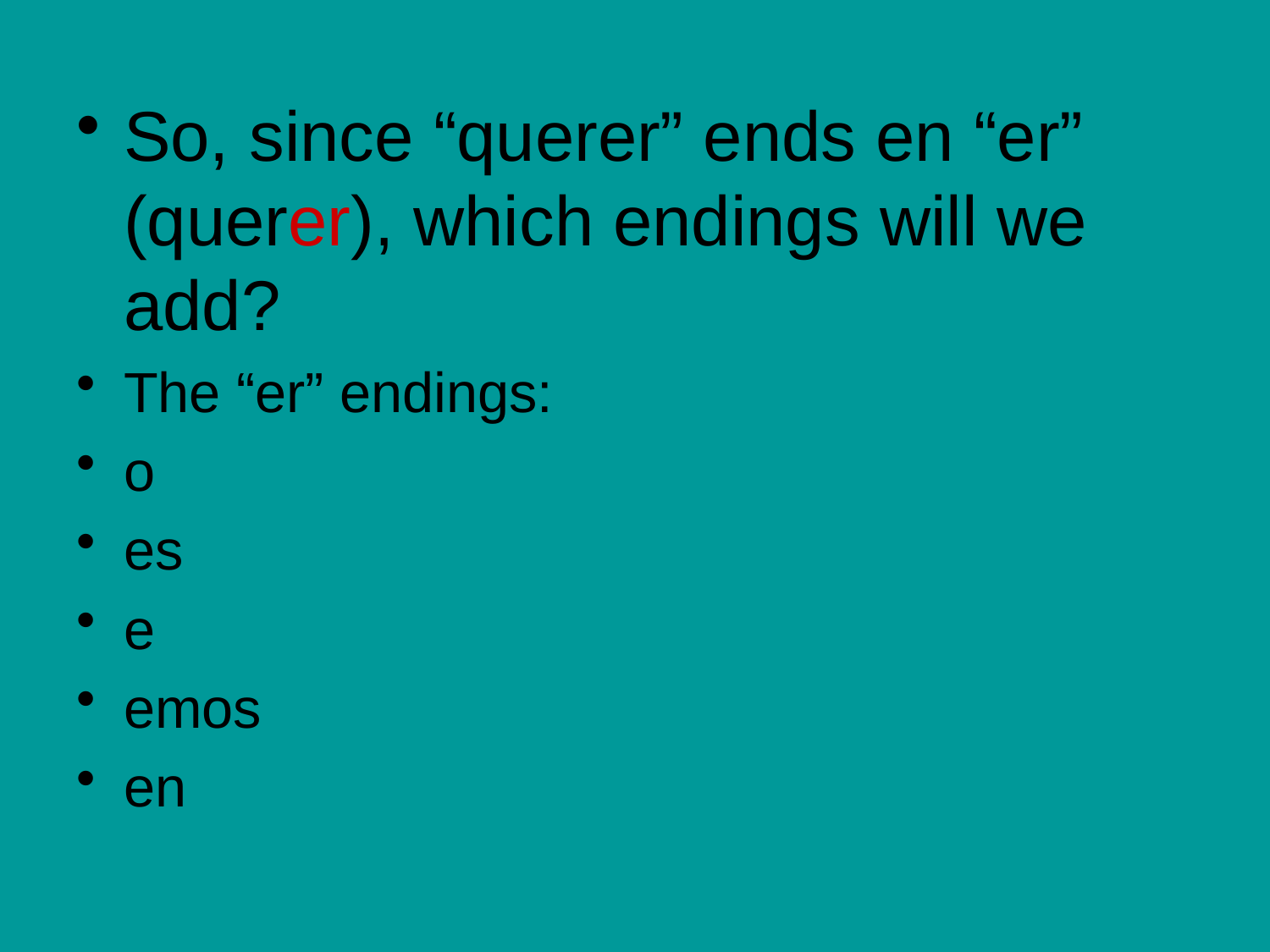

So, since “querer” ends en “er” (querer), which endings will we add?
The “er” endings:
o
es
e
emos
en